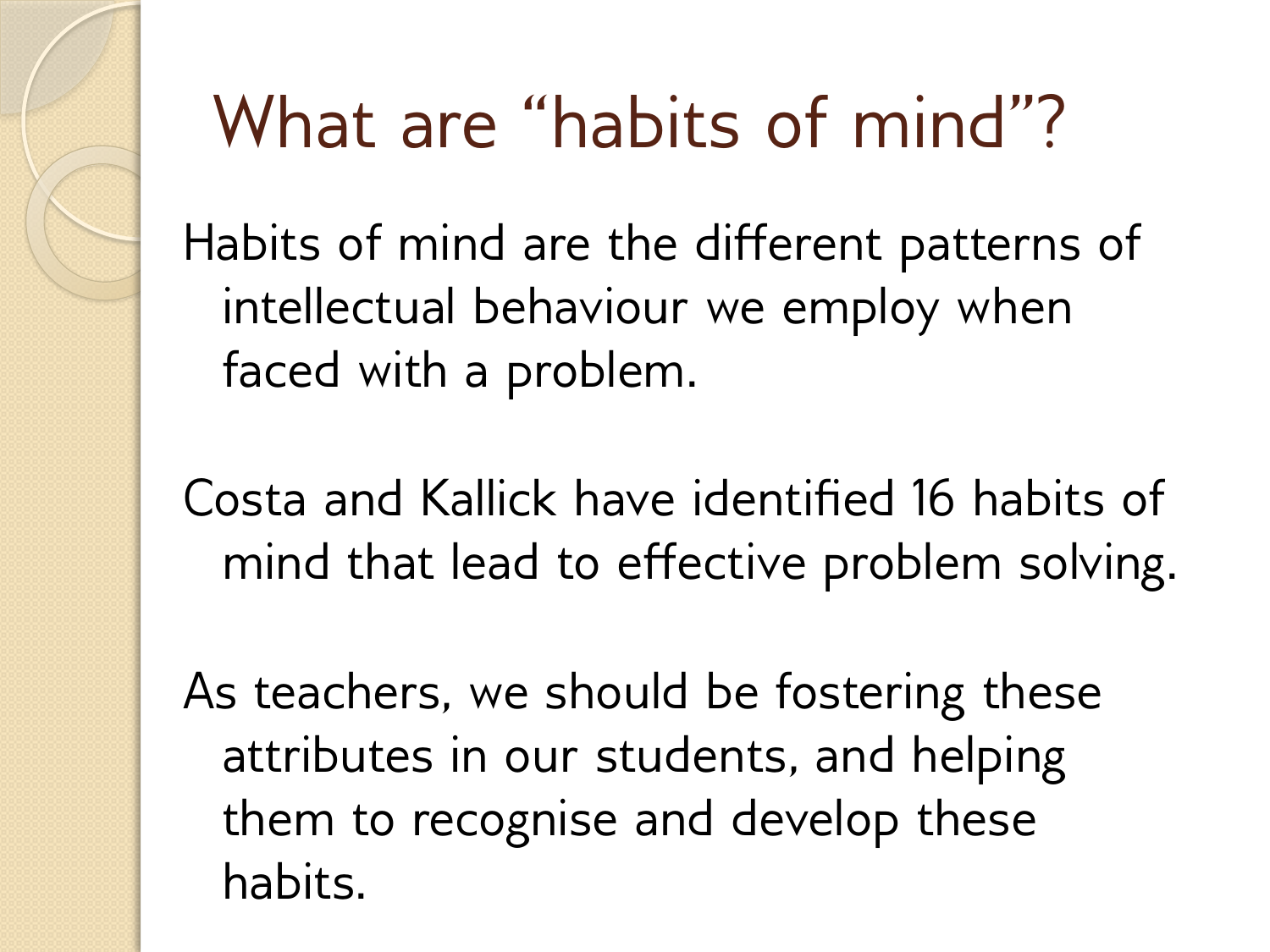

# What are “habits of mind”?
Habits of mind are the different patterns of intellectual behaviour we employ when faced with a problem.

Costa and Kallick have identified 16 habits of mind that lead to effective problem solving.

As teachers, we should be fostering these attributes in our students, and helping them to recognise and develop these habits.